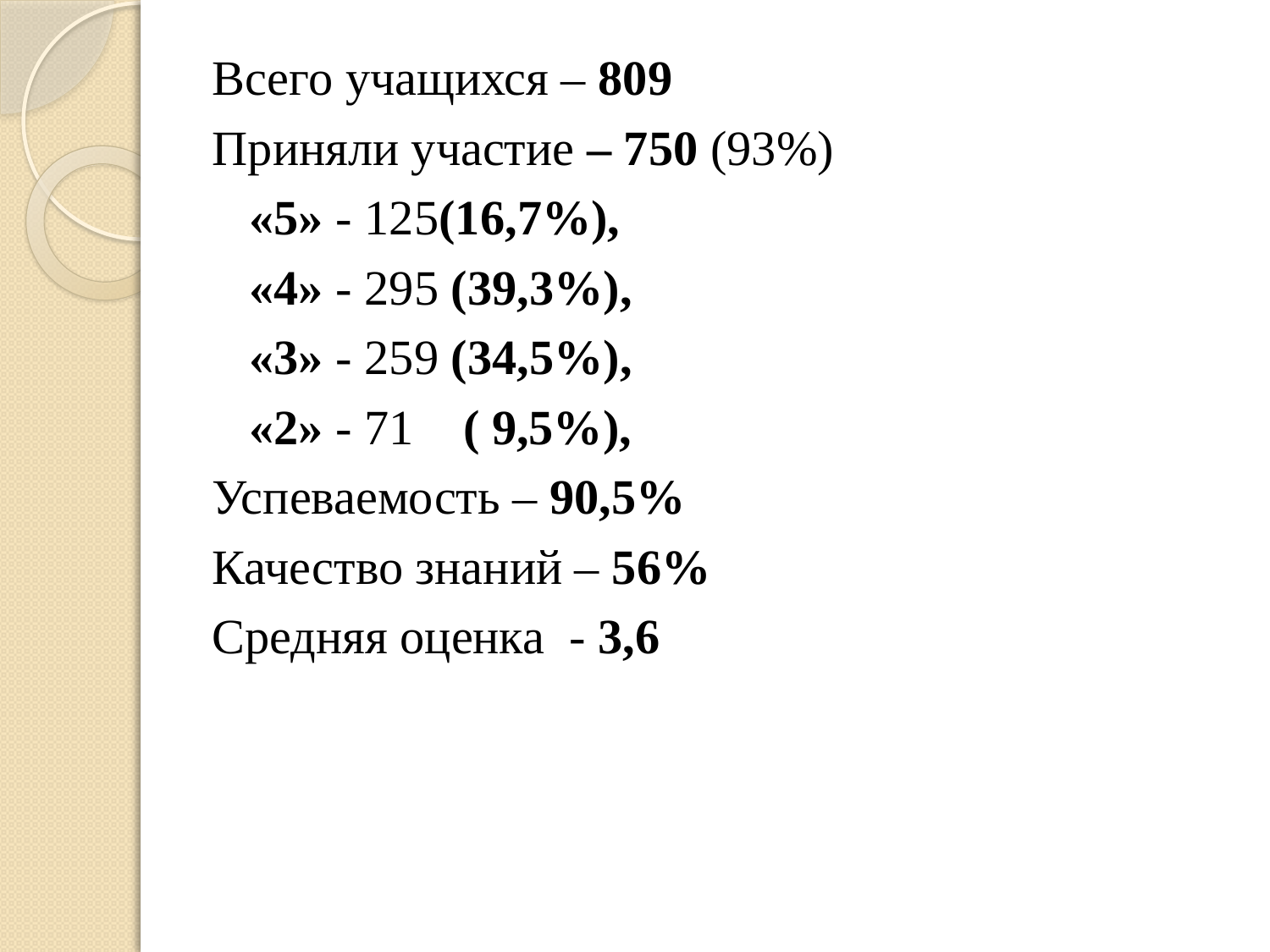

#
Всего учащихся – 809
Приняли участие – 750 (93%)
   «5» - 125(16,7%),
   «4» - 295 (39,3%),
   «3» - 259 (34,5%),
   «2» - 71    ( 9,5%),
Успеваемость – 90,5%
Качество знаний – 56%
Средняя оценка  - 3,6